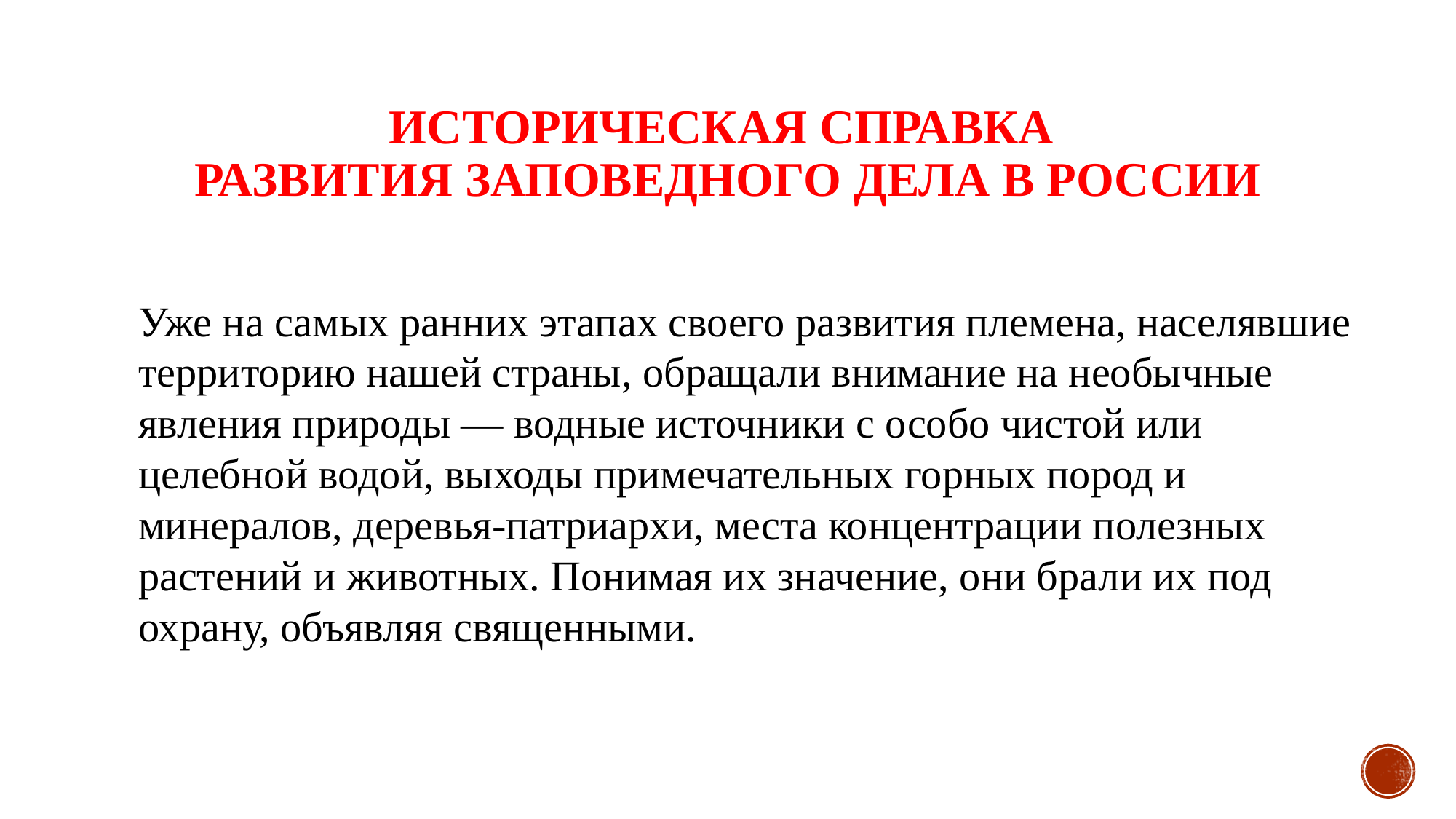

# Историческая справка развития заповедного дела в России
Уже на самых ранних этапах своего развития племена, населявшие территорию нашей страны, обращали внимание на необычные явления природы — водные источники с особо чистой или целебной водой, выходы примечательных горных пород и минералов, деревья-патриархи, места концентрации полезных растений и животных. Понимая их значение, они брали их под охрану, объявляя священными.